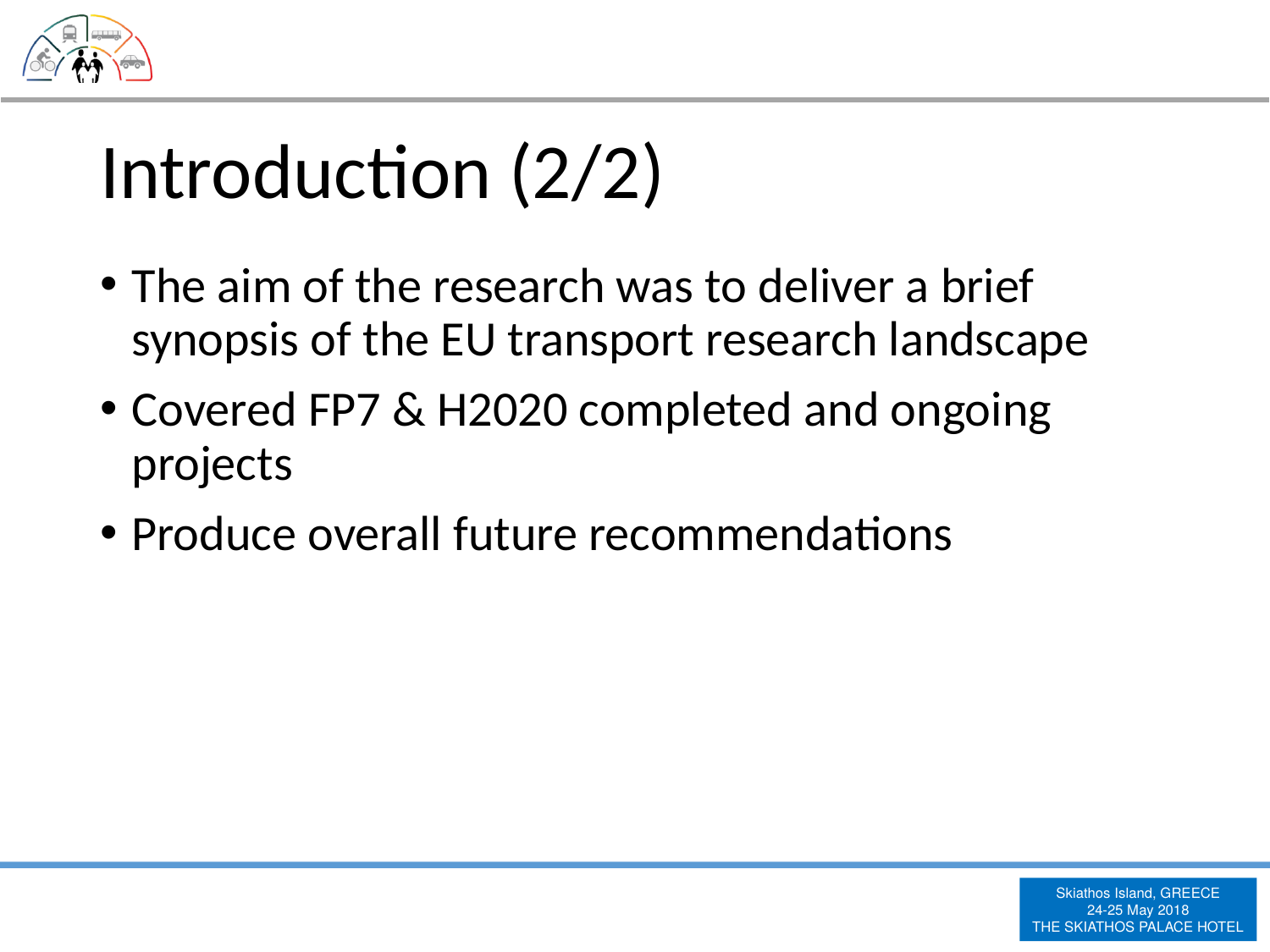

# Introduction (2/2)
The aim of the research was to deliver a brief synopsis of the EU transport research landscape
Covered FP7 & H2020 completed and ongoing projects
Produce overall future recommendations